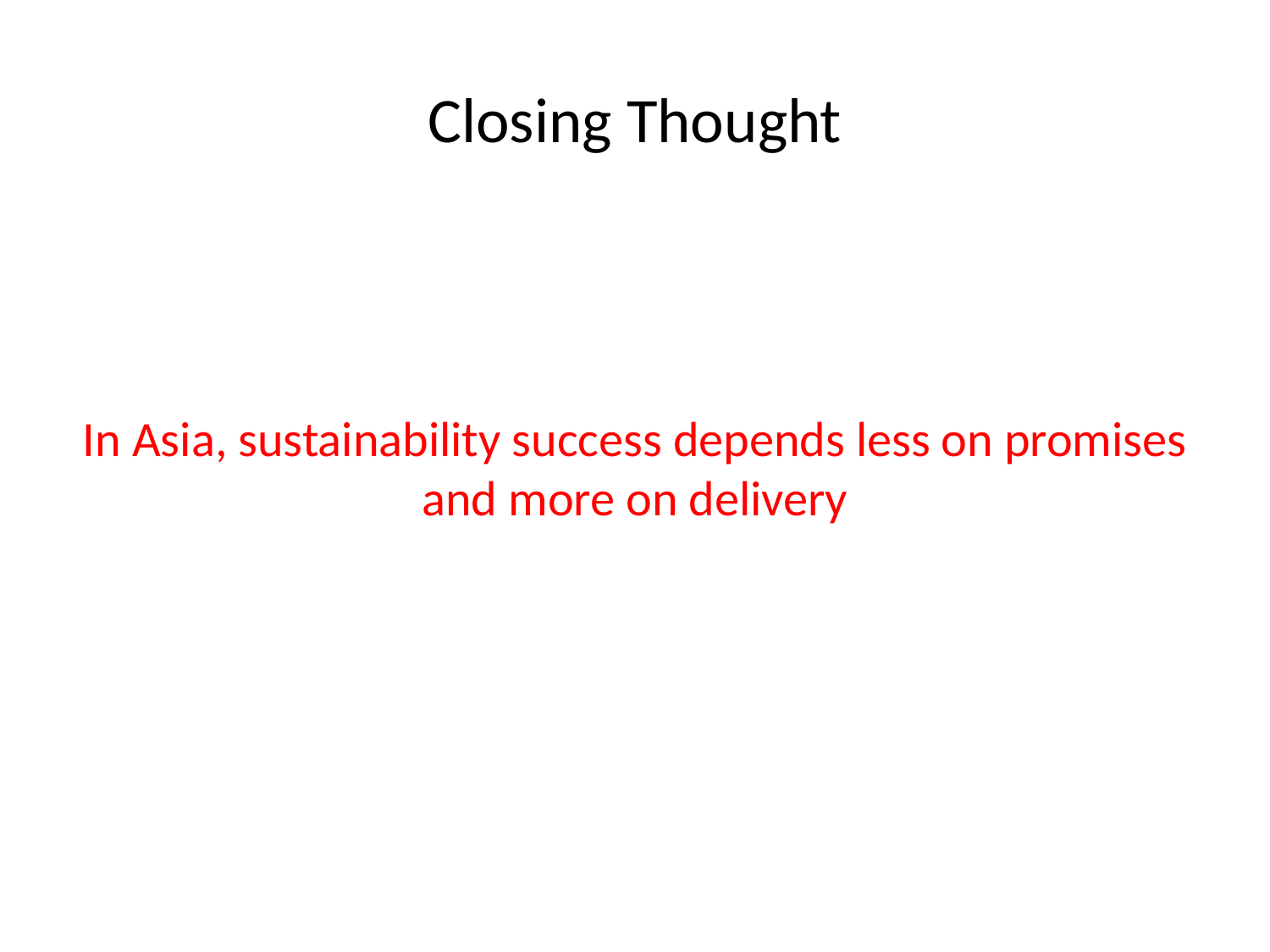

# Closing Thought
In Asia, sustainability success depends less on promises and more on delivery